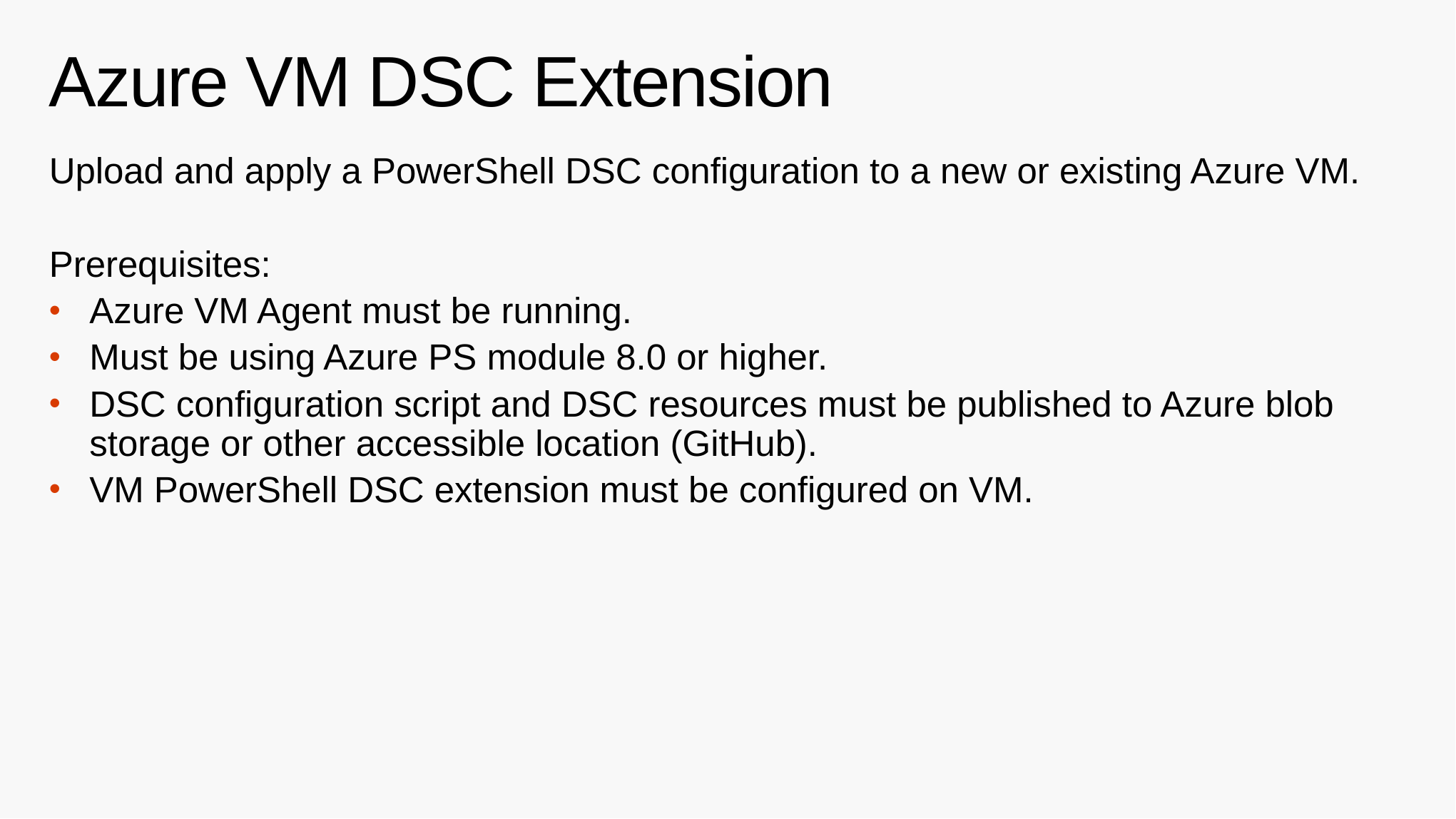

# Azure VM DSC Extension
Upload and apply a PowerShell DSC configuration to a new or existing Azure VM.

Prerequisites:
Azure VM Agent must be running.
Must be using Azure PS module 8.0 or higher.
DSC configuration script and DSC resources must be published to Azure blob storage or other accessible location (GitHub).
VM PowerShell DSC extension must be configured on VM.